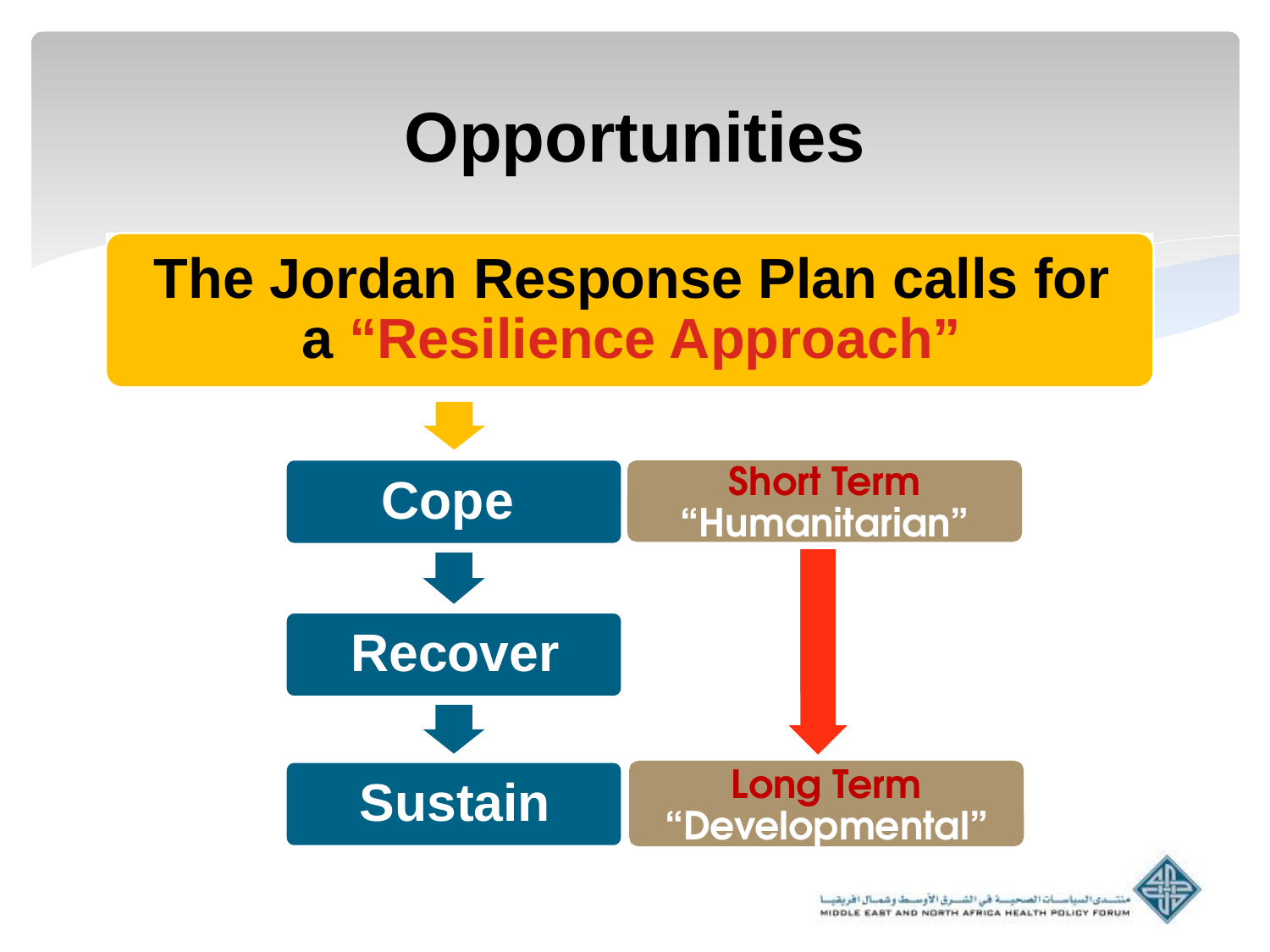

# Opportunities
The Jordan Response Plan calls for a “Resilience Approach”

Cope

Recover

Sustain

Short Term
“Humanitarian”

Long Term
“Developmental”